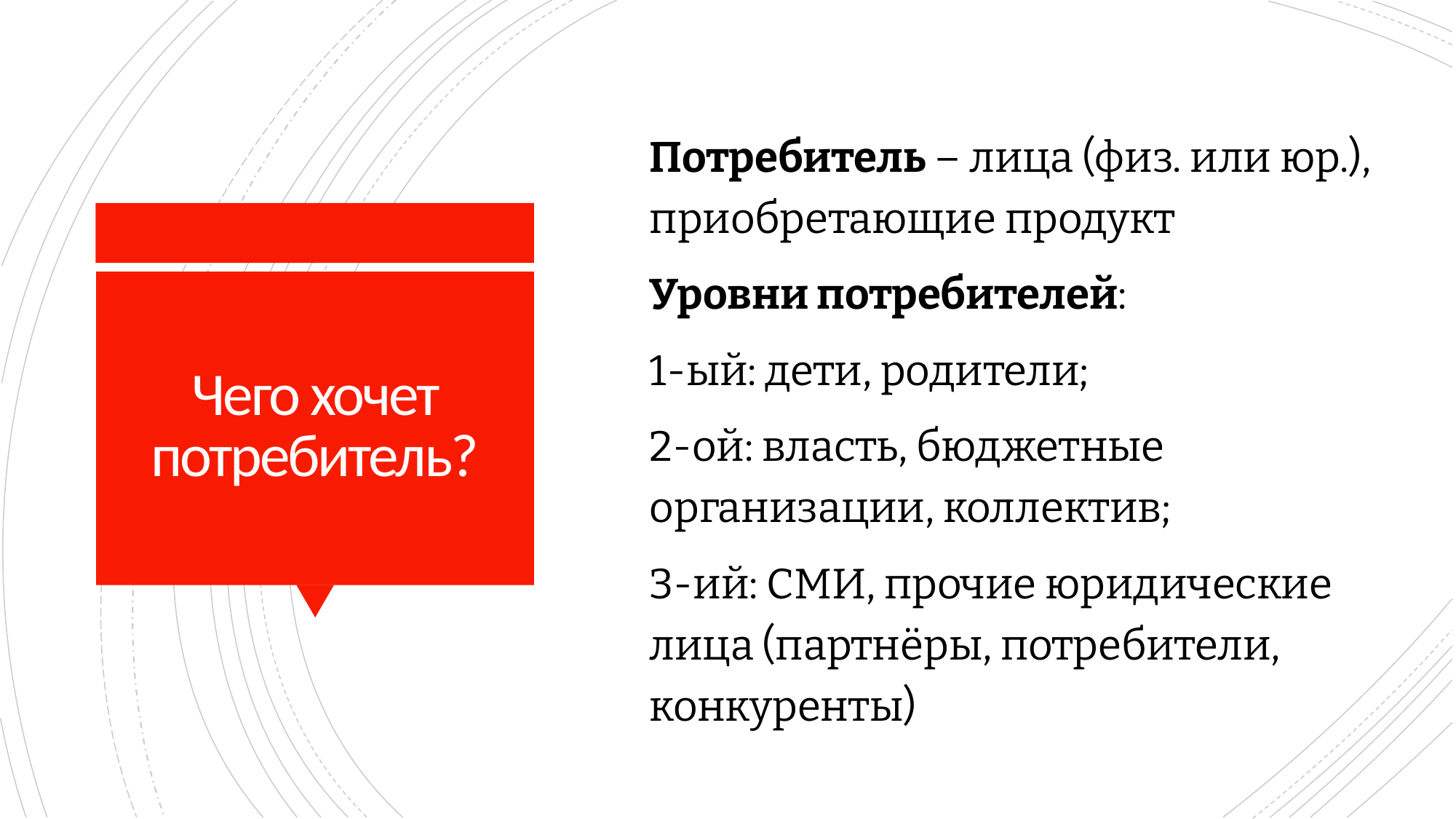

Потребитель – лица (физ. или юр.), приобретающие продукт
Уровни потребителей:
1-ый: дети, родители;
2-ой: власть, бюджетные организации, коллектив;
3-ий: СМИ, прочие юридические лица (партнёры, потребители, конкуренты)

# Чего хочет потребитель?